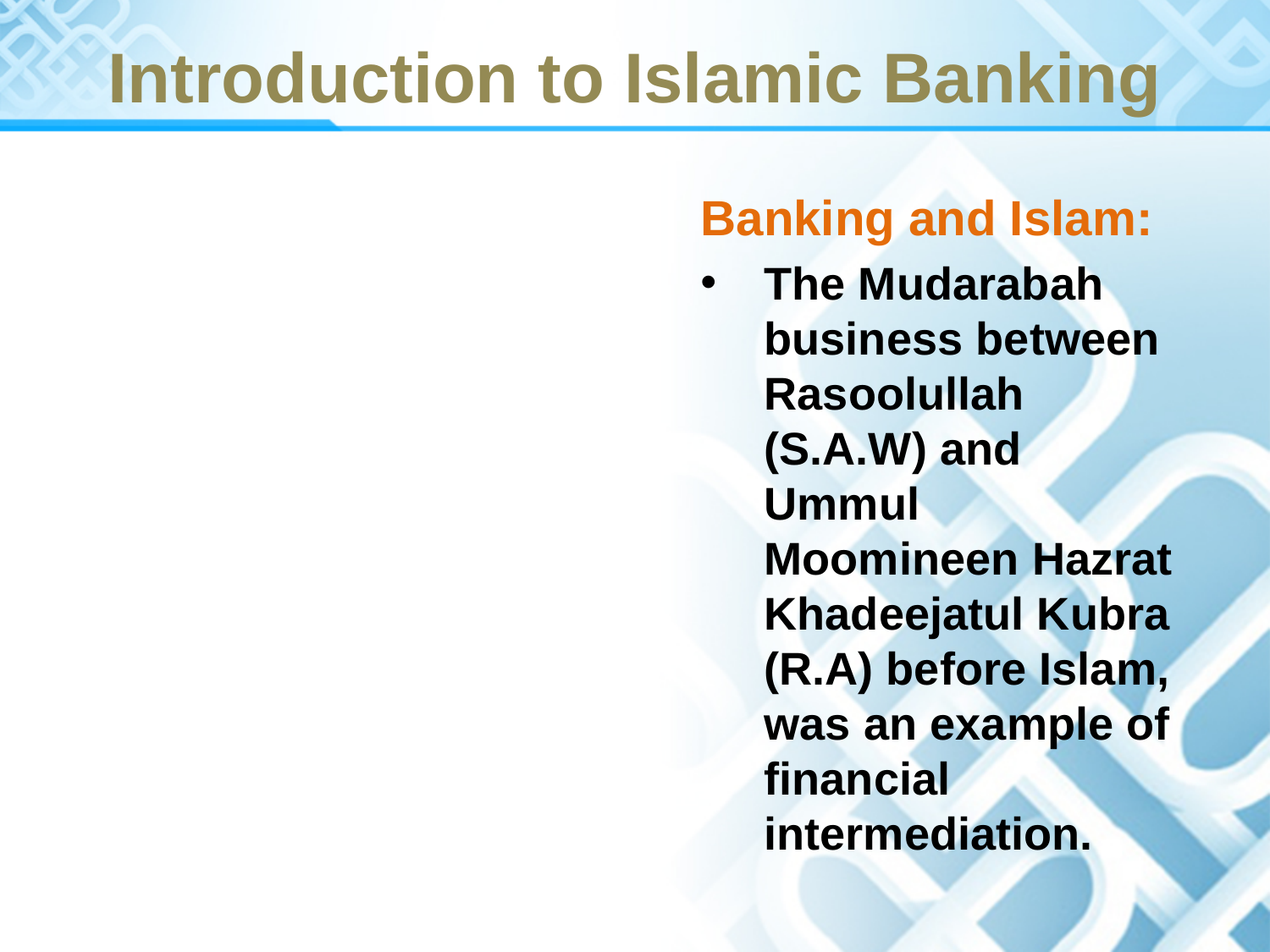

Introduction to Islamic Banking
Banking and Islam:
The Mudarabah business between Rasoolullah (S.A.W) and Ummul Moomineen Hazrat Khadeejatul Kubra (R.A) before Islam, was an example of financial intermediation.